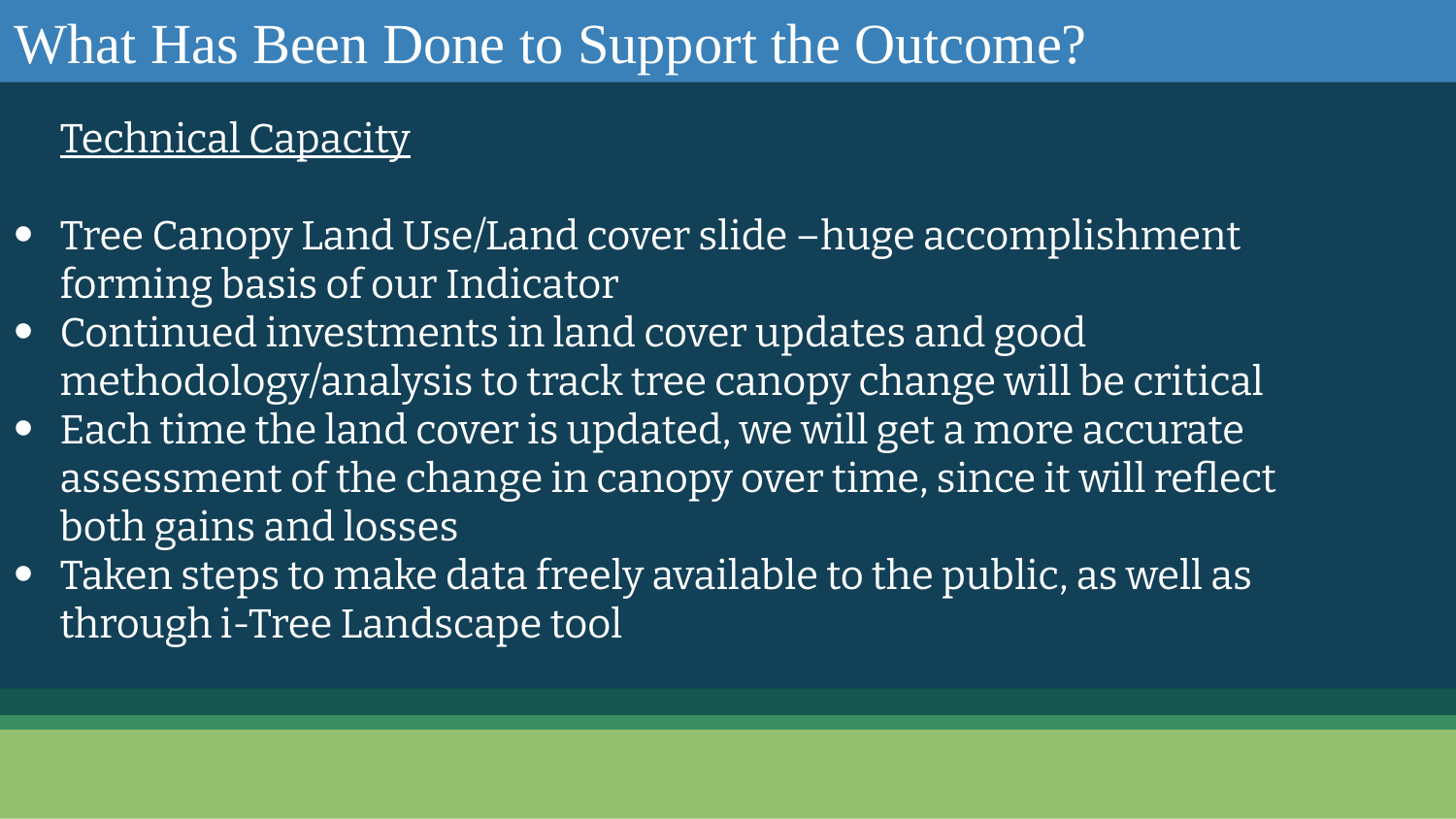

What Has Been Done to Support the Outcome?
Technical Capacity

Tree Canopy Land Use/Land cover slide –huge accomplishment forming basis of our Indicator
Continued investments in land cover updates and good methodology/analysis to track tree canopy change will be critical
Each time the land cover is updated, we will get a more accurate assessment of the change in canopy over time, since it will reflect both gains and losses
Taken steps to make data freely available to the public, as well as through i-Tree Landscape tool